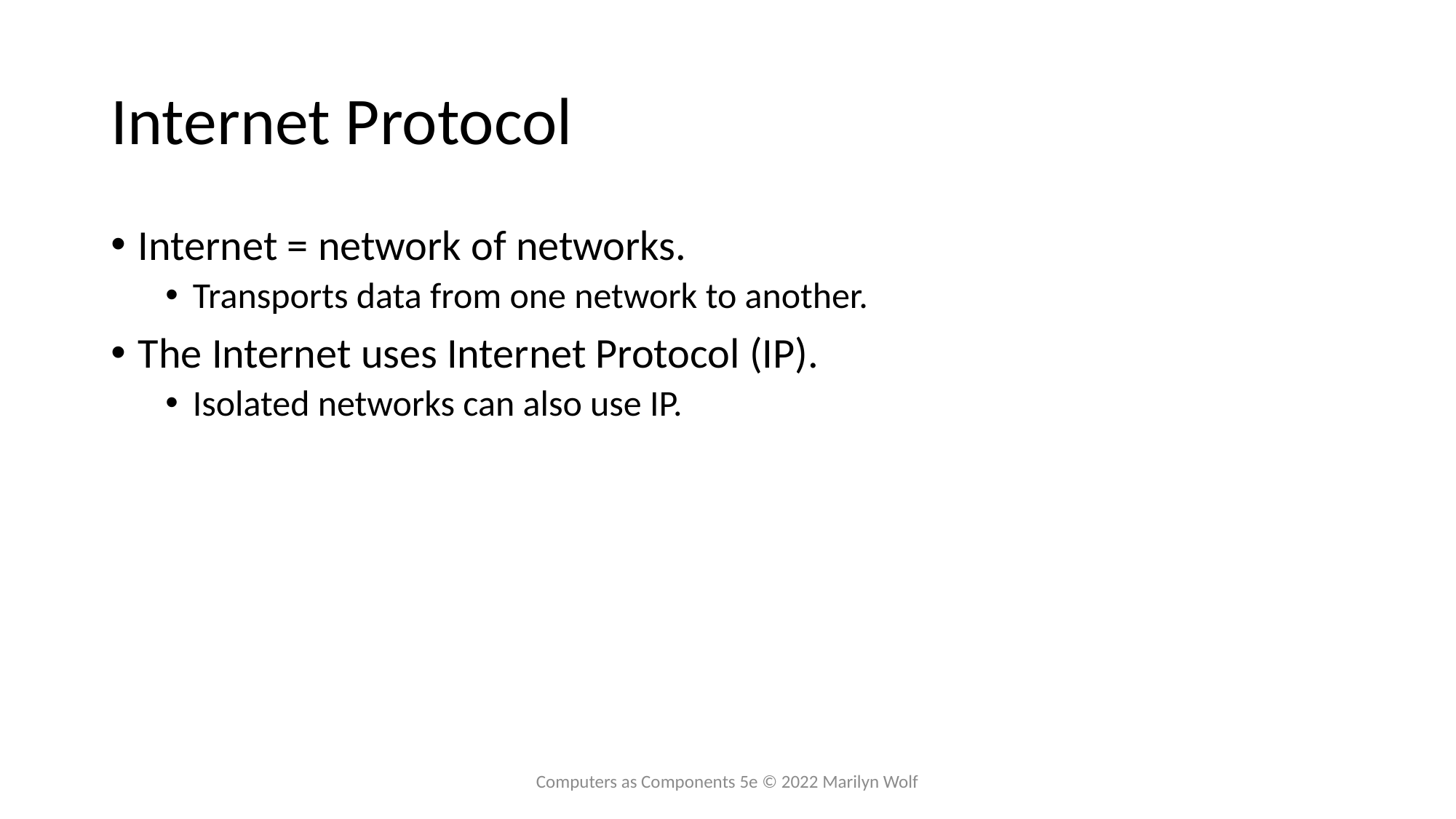

# Internet Protocol
Internet = network of networks.
Transports data from one network to another.
The Internet uses Internet Protocol (IP).
Isolated networks can also use IP.
Computers as Components 5e © 2022 Marilyn Wolf